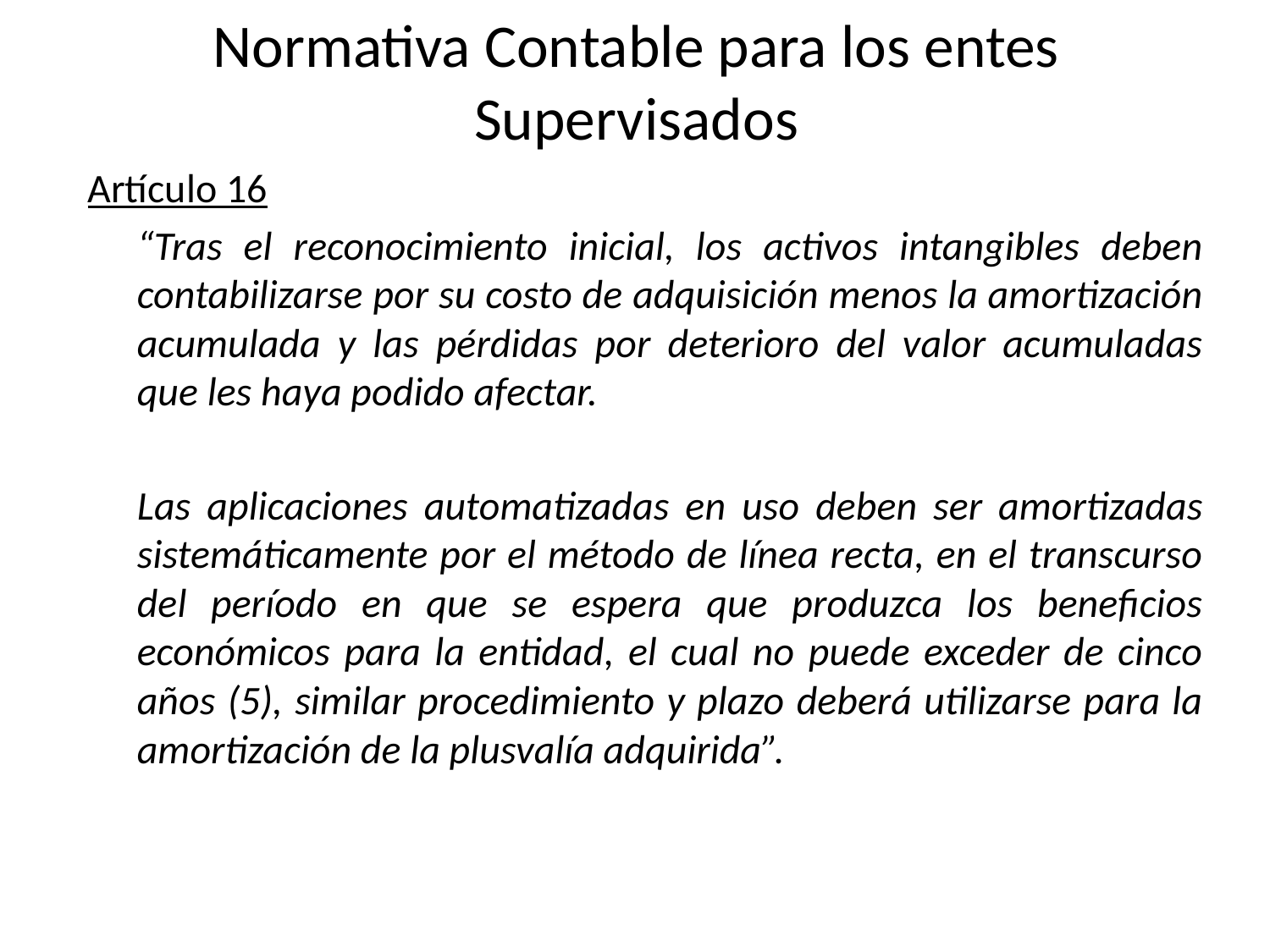

# Normativa Contable para los entes Supervisados
Artículo 16
	“Tras el reconocimiento inicial, los activos intangibles deben contabilizarse por su costo de adquisición menos la amortización acumulada y las pérdidas por deterioro del valor acumuladas que les haya podido afectar.

	Las aplicaciones automatizadas en uso deben ser amortizadas sistemáticamente por el método de línea recta, en el transcurso del período en que se espera que produzca los beneficios económicos para la entidad, el cual no puede exceder de cinco años (5), similar procedimiento y plazo deberá utilizarse para la amortización de la plusvalía adquirida”.